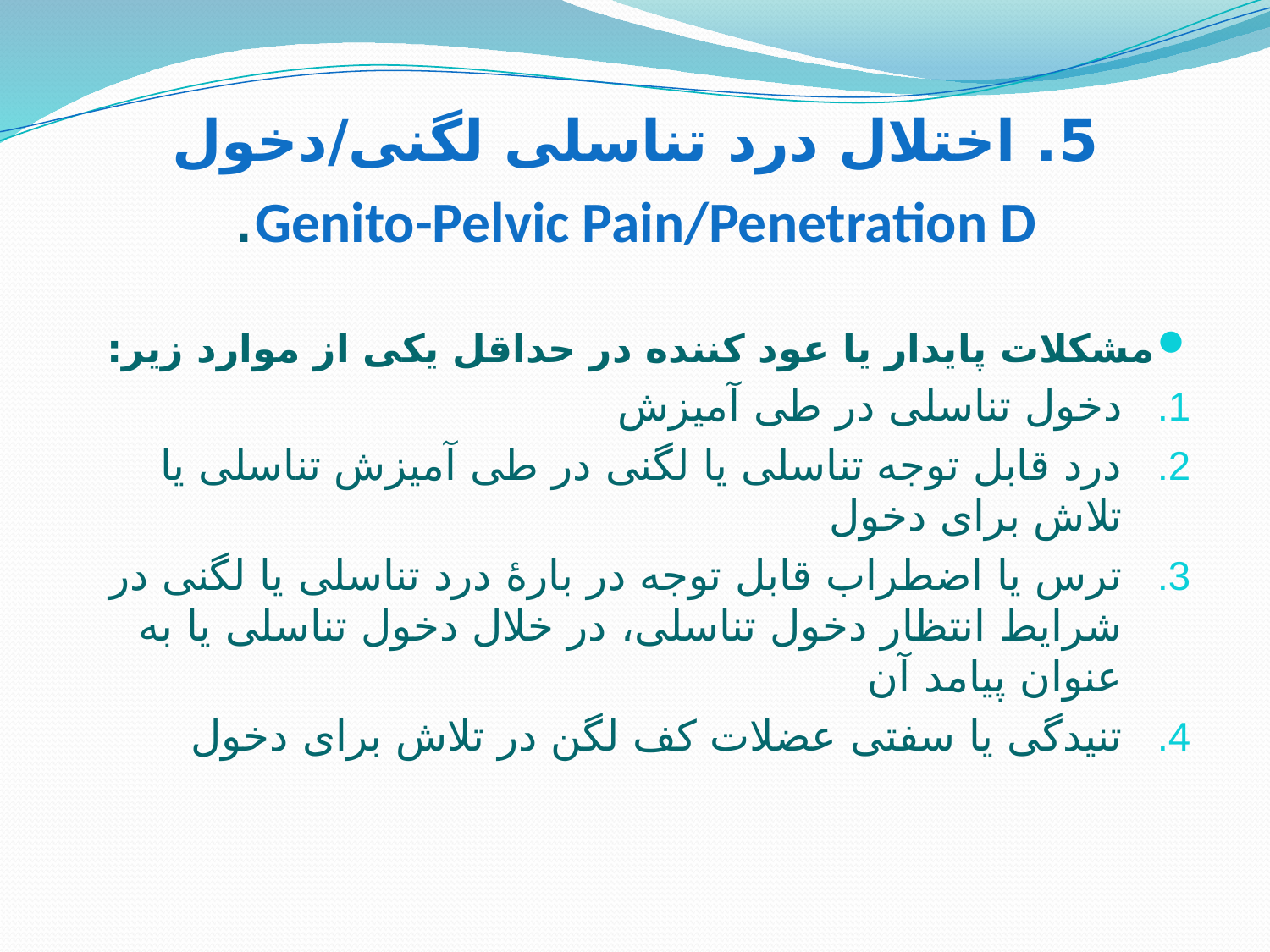

# 5. اختلال درد تناسلی لگنی/دخول Genito-Pelvic Pain/Penetration D.
مشکلات پایدار یا عود کننده در حداقل یکی از موارد زیر:
دخول تناسلی در طی آمیزش
درد قابل توجه تناسلی یا لگنی در طی آمیزش تناسلی یا تلاش برای دخول
ترس یا اضطراب قابل توجه در بارۀ درد تناسلی یا لگنی در شرایط انتظار دخول تناسلی، در خلال دخول تناسلی یا به عنوان پیامد آن
تنیدگی یا سفتی عضلات کف لگن در تلاش برای دخول